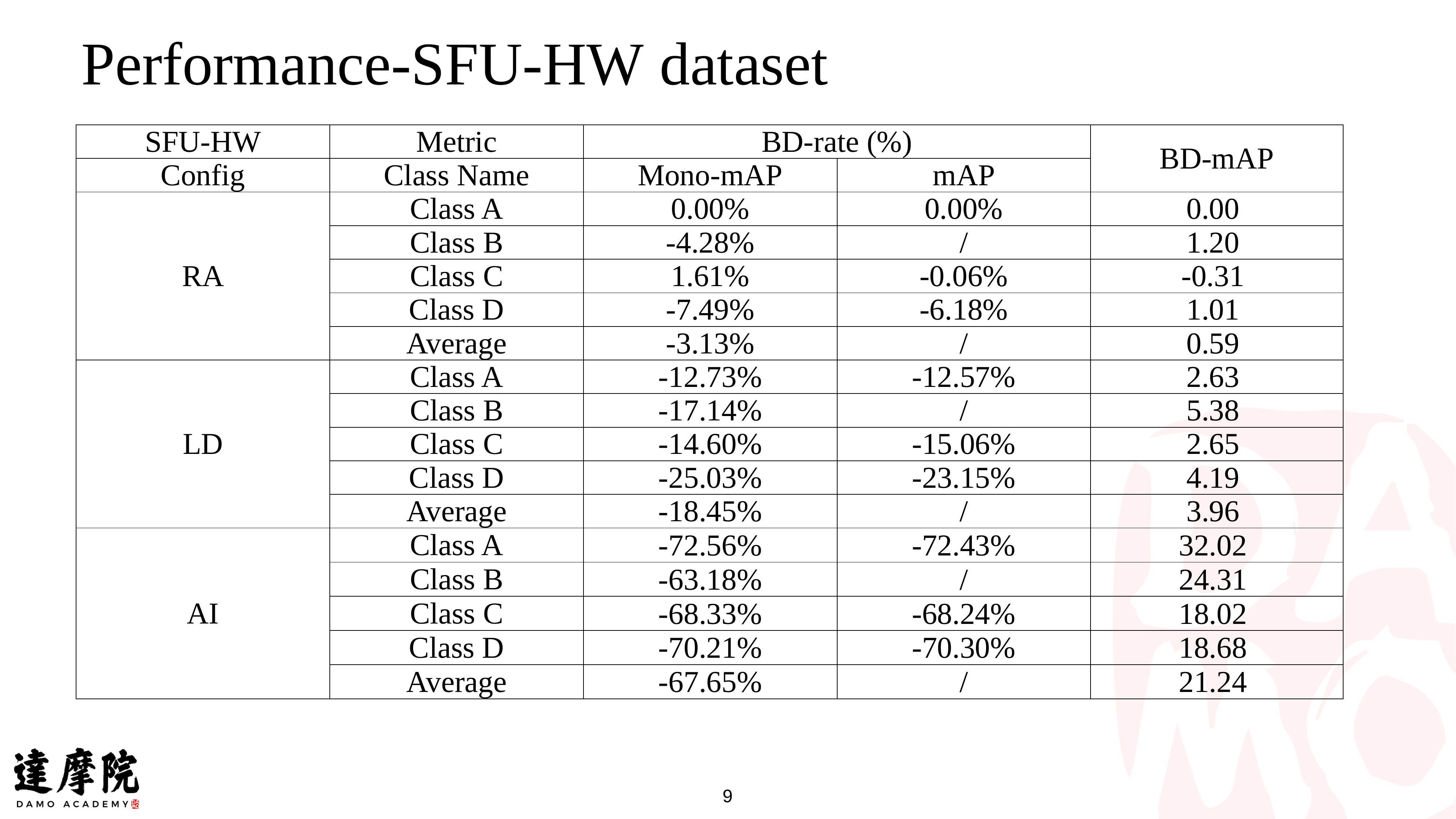

Performance-SFU-HW dataset
| SFU-HW | Metric | BD-rate (%) |  | BD-mAP |
| --- | --- | --- | --- | --- |
| Config | Class Name | Mono-mAP | mAP |  |
| RA | Class A | 0.00% | 0.00% | 0.00 |
|  | Class B | -4.28% | / | 1.20 |
|  | Class C | 1.61% | -0.06% | -0.31 |
|  | Class D | -7.49% | -6.18% | 1.01 |
|  | Average | -3.13% | / | 0.59 |
| LD | Class A | -12.73% | -12.57% | 2.63 |
|  | Class B | -17.14% | / | 5.38 |
|  | Class C | -14.60% | -15.06% | 2.65 |
|  | Class D | -25.03% | -23.15% | 4.19 |
|  | Average | -18.45% | / | 3.96 |
| AI | Class A | -72.56% | -72.43% | 32.02 |
|  | Class B | -63.18% | / | 24.31 |
|  | Class C | -68.33% | -68.24% | 18.02 |
|  | Class D | -70.21% | -70.30% | 18.68 |
|  | Average | -67.65% | / | 21.24 |
9